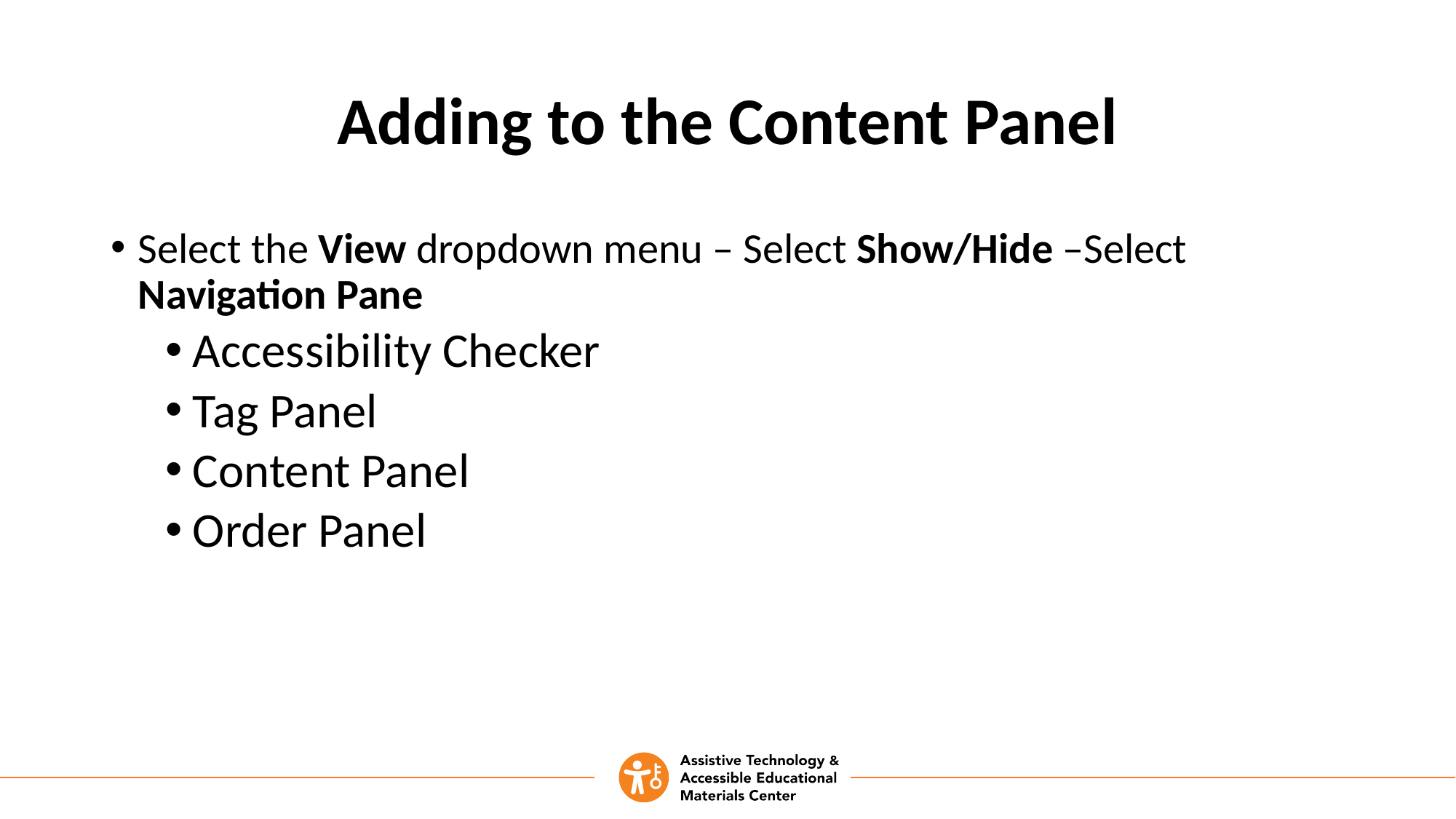

# Adding to the Content Panel
Select the View dropdown menu – Select Show/Hide –Select Navigation Pane
Accessibility Checker
Tag Panel
Content Panel
Order Panel